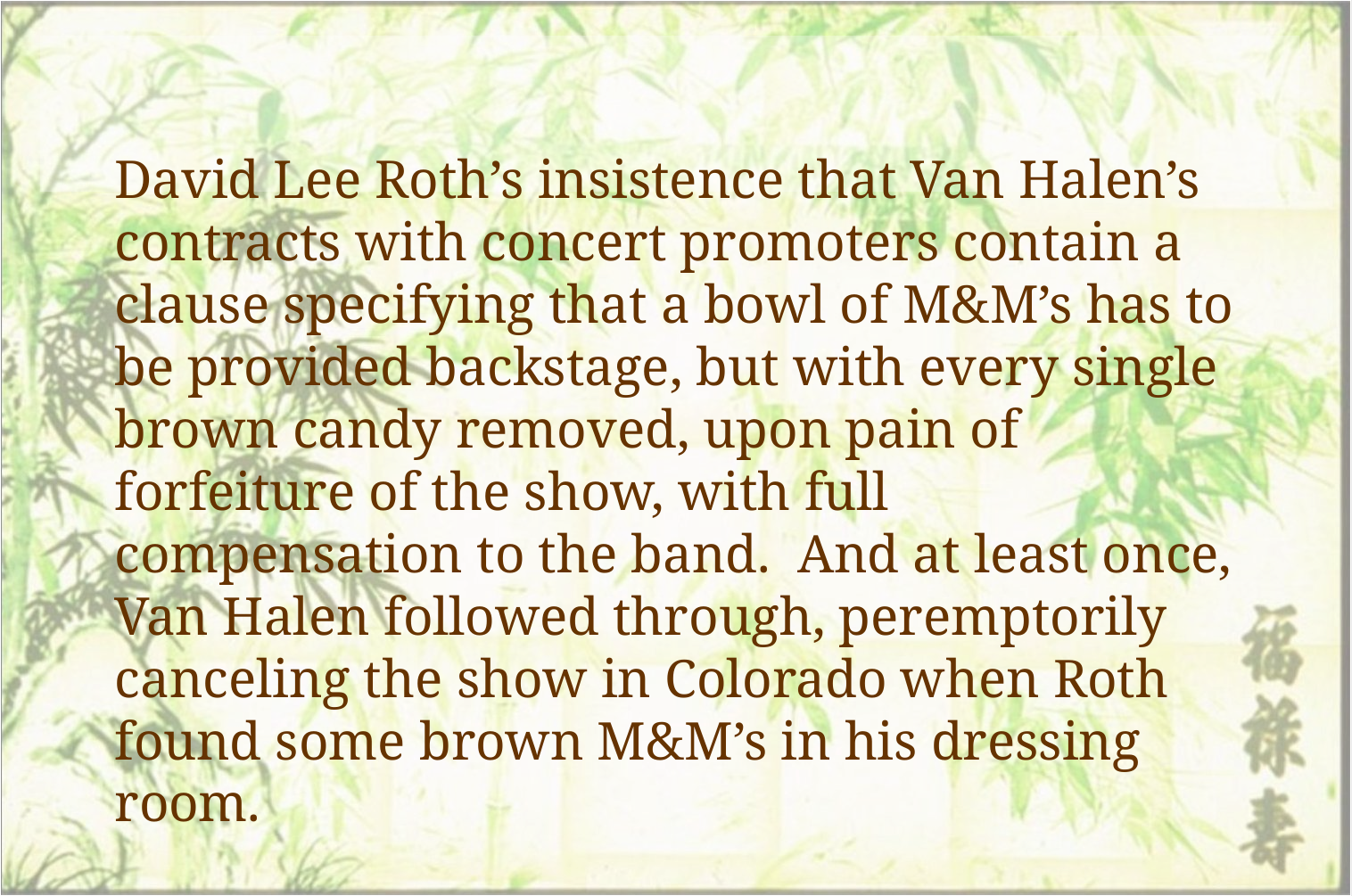

David Lee Roth’s insistence that Van Halen’s contracts with concert promoters contain a clause specifying that a bowl of M&M’s has to be provided backstage, but with every single brown candy removed, upon pain of forfeiture of the show, with full compensation to the band.  And at least once, Van Halen followed through, peremptorily canceling the show in Colorado when Roth found some brown M&M’s in his dressing room.